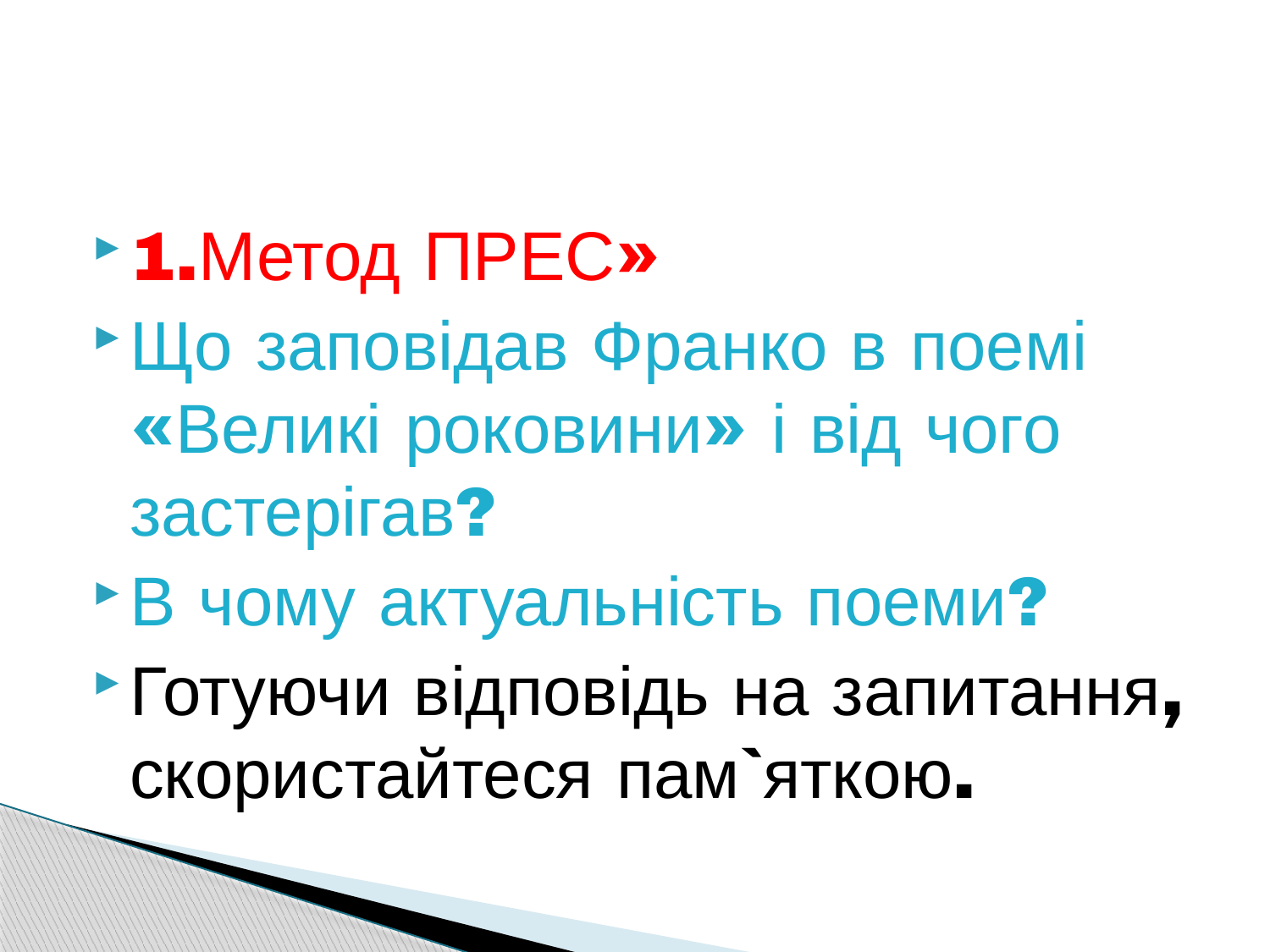

1.Метод ПРЕС»
Що заповідав Франко в поемі «Великі роковини» і від чого застерігав?
В чому актуальність поеми?
Готуючи відповідь на запитання, скористайтеся пам`яткою.